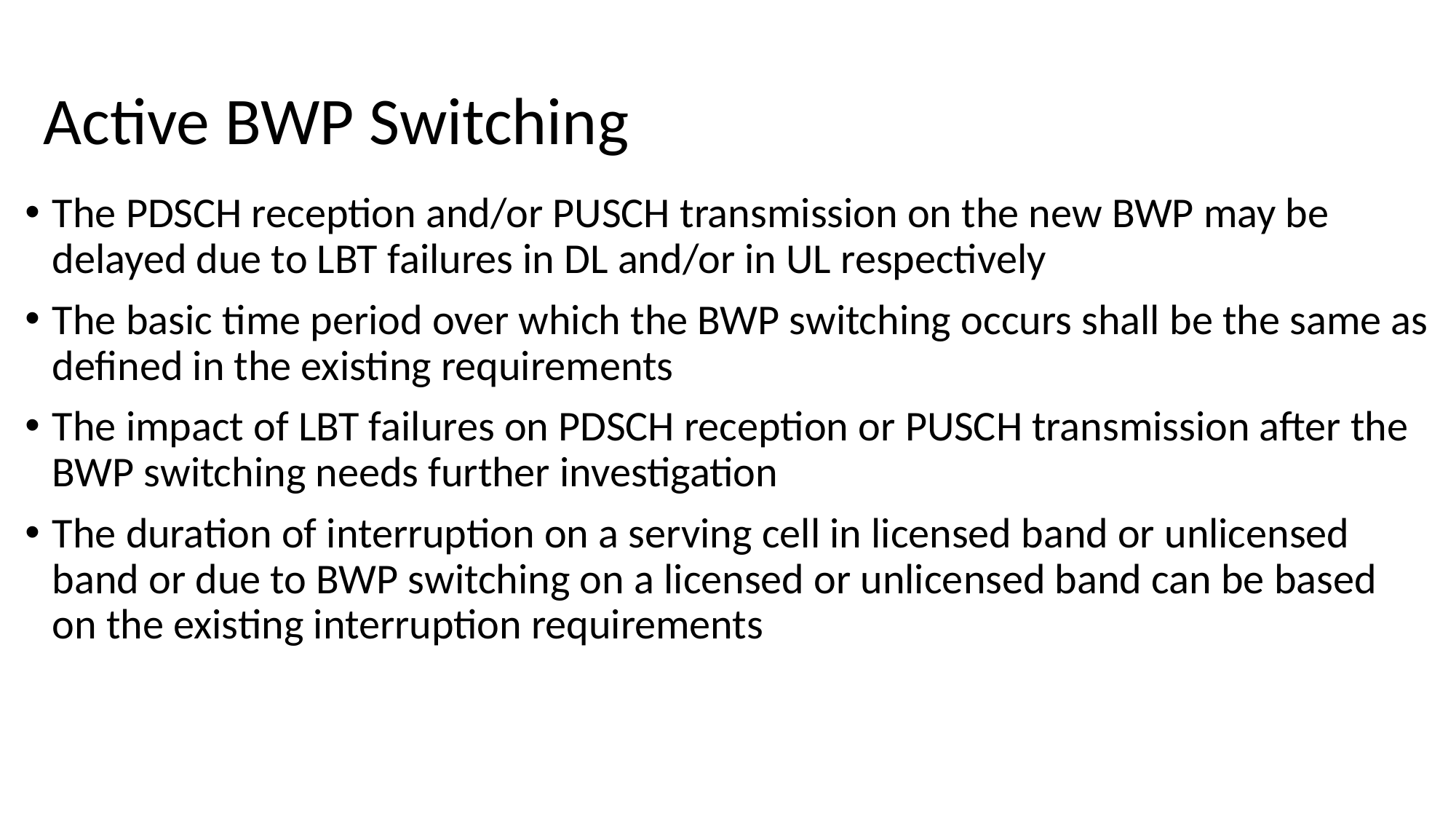

# Active BWP Switching
The PDSCH reception and/or PUSCH transmission on the new BWP may be delayed due to LBT failures in DL and/or in UL respectively
The basic time period over which the BWP switching occurs shall be the same as defined in the existing requirements
The impact of LBT failures on PDSCH reception or PUSCH transmission after the BWP switching needs further investigation
The duration of interruption on a serving cell in licensed band or unlicensed band or due to BWP switching on a licensed or unlicensed band can be based on the existing interruption requirements